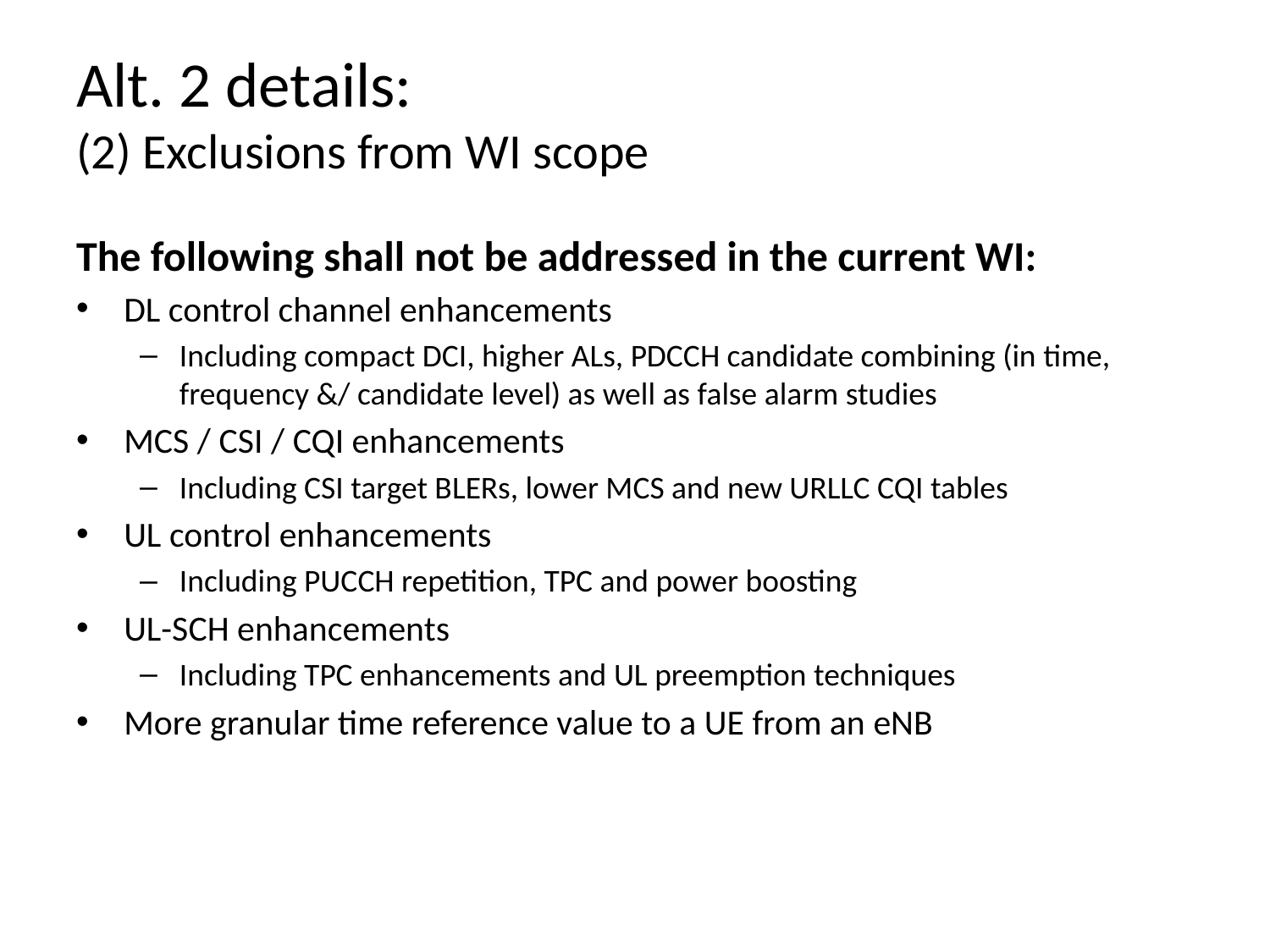

Alt. 2 details:
(2) Exclusions from WI scope
The following shall not be addressed in the current WI:
DL control channel enhancements
Including compact DCI, higher ALs, PDCCH candidate combining (in time, frequency &/ candidate level) as well as false alarm studies
MCS / CSI / CQI enhancements
Including CSI target BLERs, lower MCS and new URLLC CQI tables
UL control enhancements
Including PUCCH repetition, TPC and power boosting
UL-SCH enhancements
Including TPC enhancements and UL preemption techniques
More granular time reference value to a UE from an eNB